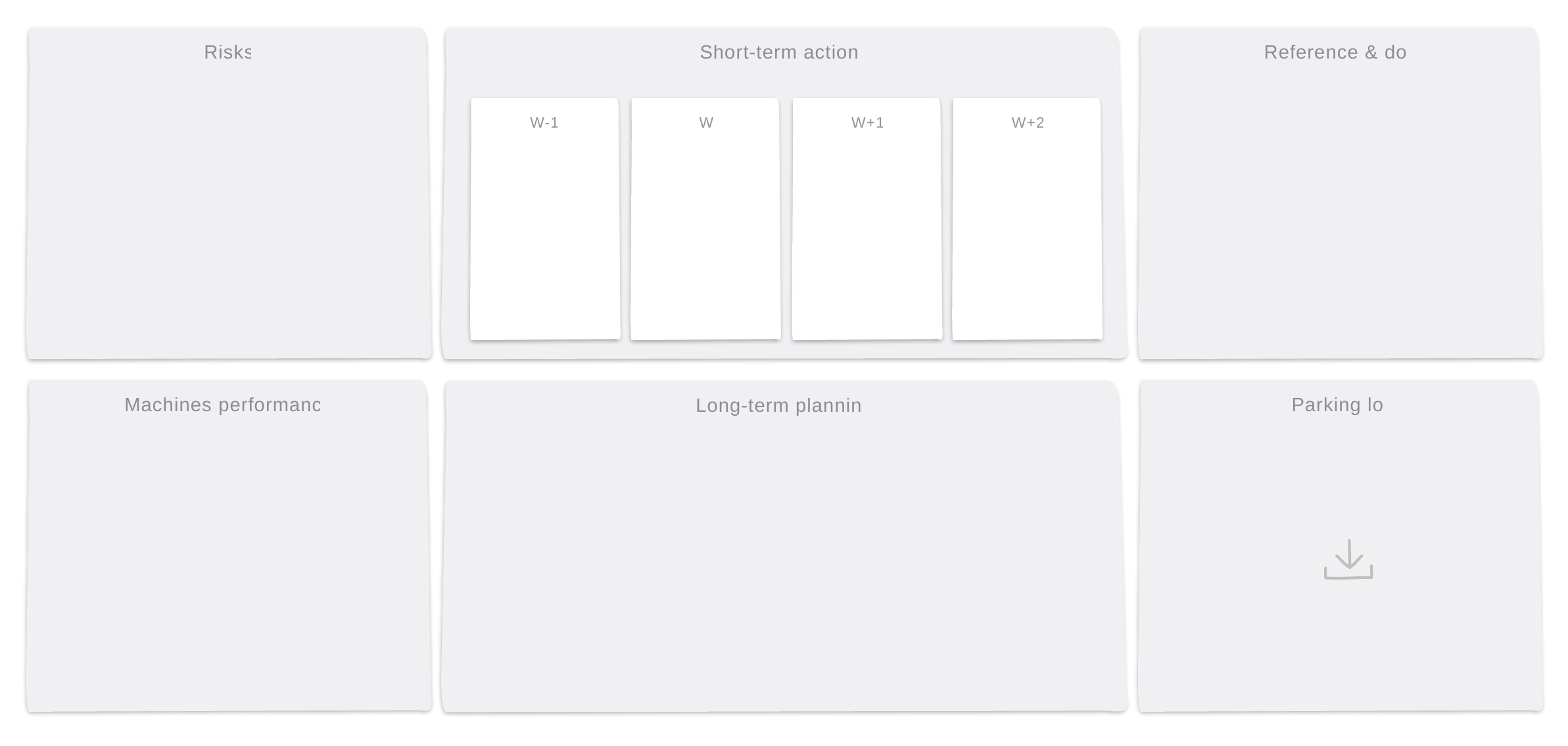

Risks
Short-term actions
Reference & doc

W-1
W
W+1
W+2

Machines performance
Parking lot
Long-term planning